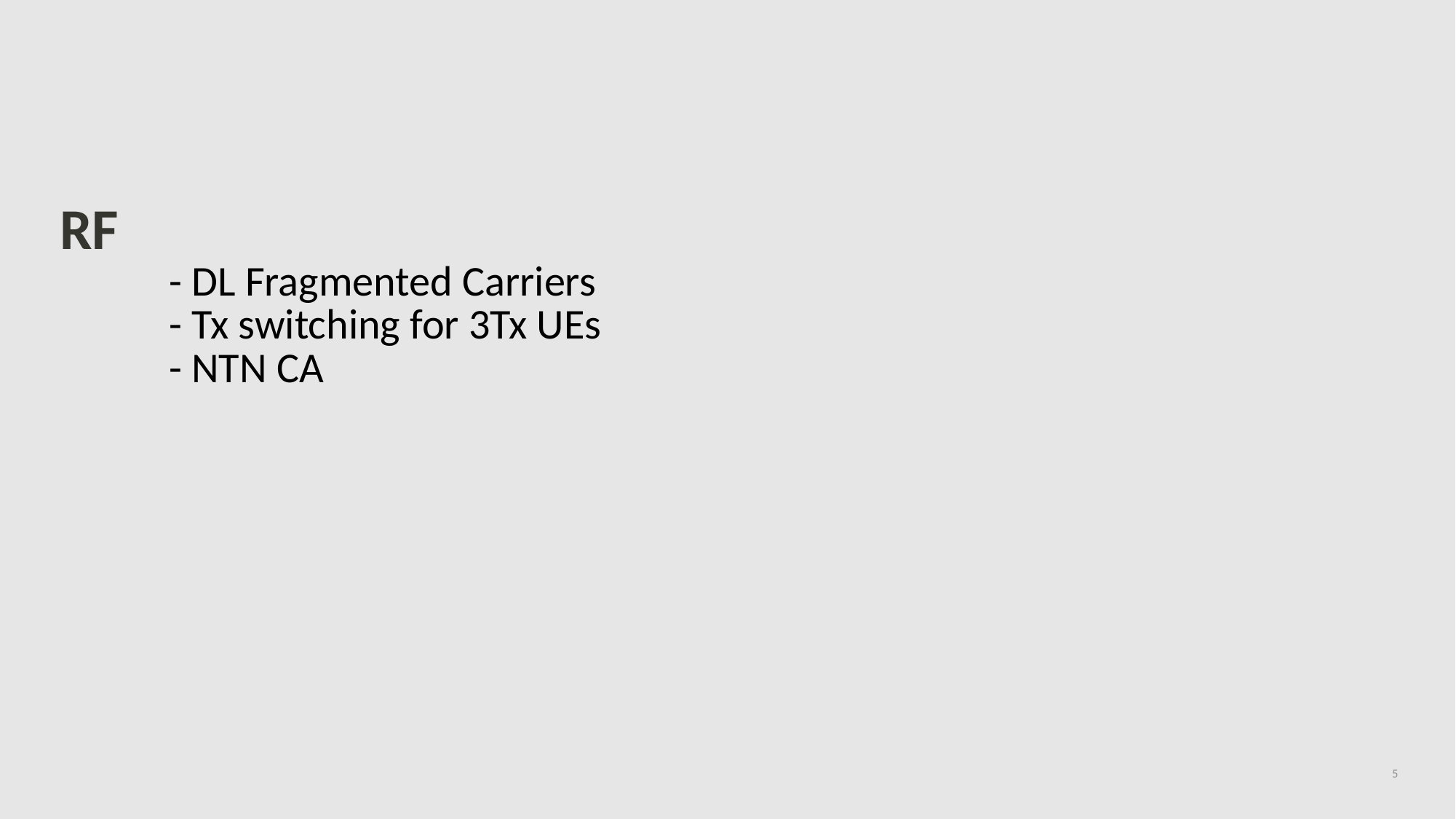

# RF - DL Fragmented Carriers - Tx switching for 3Tx UEs - NTN CA
5